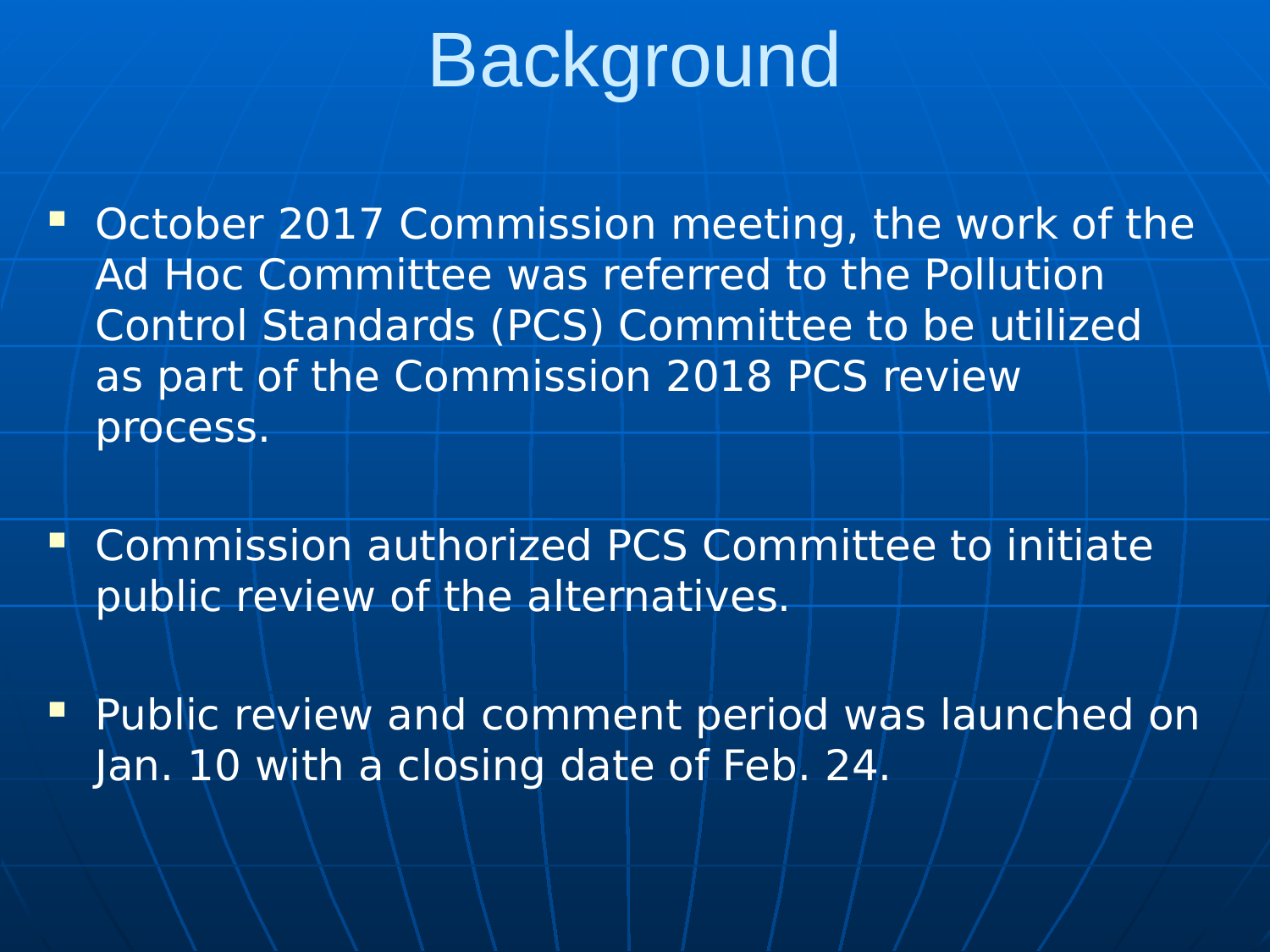

# Background
October 2017 Commission meeting, the work of the Ad Hoc Committee was referred to the Pollution Control Standards (PCS) Committee to be utilized as part of the Commission 2018 PCS review process.

Commission authorized PCS Committee to initiate public review of the alternatives.

Public review and comment period was launched on Jan. 10 with a closing date of Feb. 24.